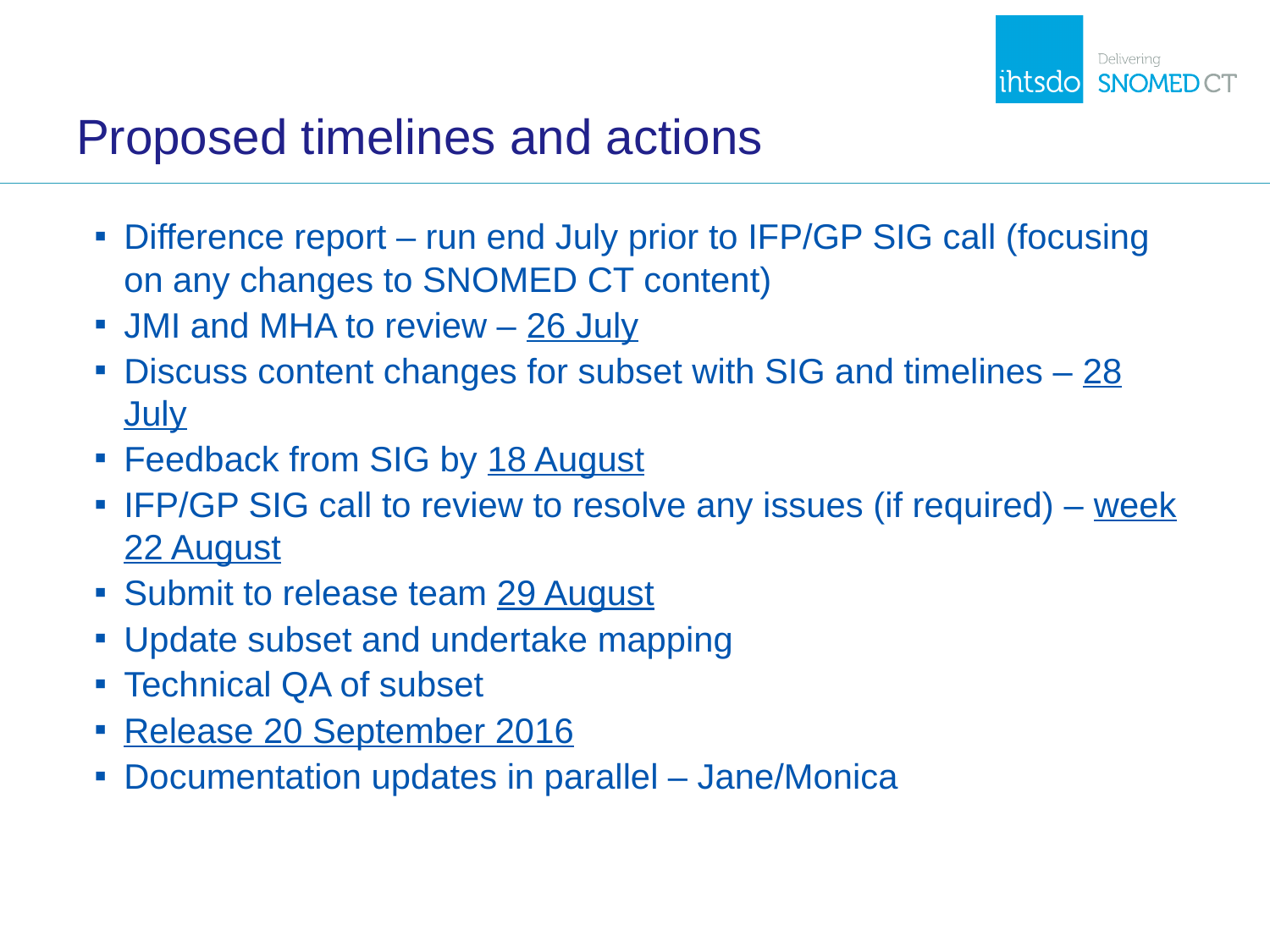

# Proposed timelines and actions
Difference report – run end July prior to IFP/GP SIG call (focusing on any changes to SNOMED CT content)
JMI and MHA to review – 26 July
Discuss content changes for subset with SIG and timelines – 28 July
Feedback from SIG by 18 August
IFP/GP SIG call to review to resolve any issues (if required) – week 22 August
Submit to release team 29 August
Update subset and undertake mapping
Technical QA of subset
Release 20 September 2016
Documentation updates in parallel – Jane/Monica